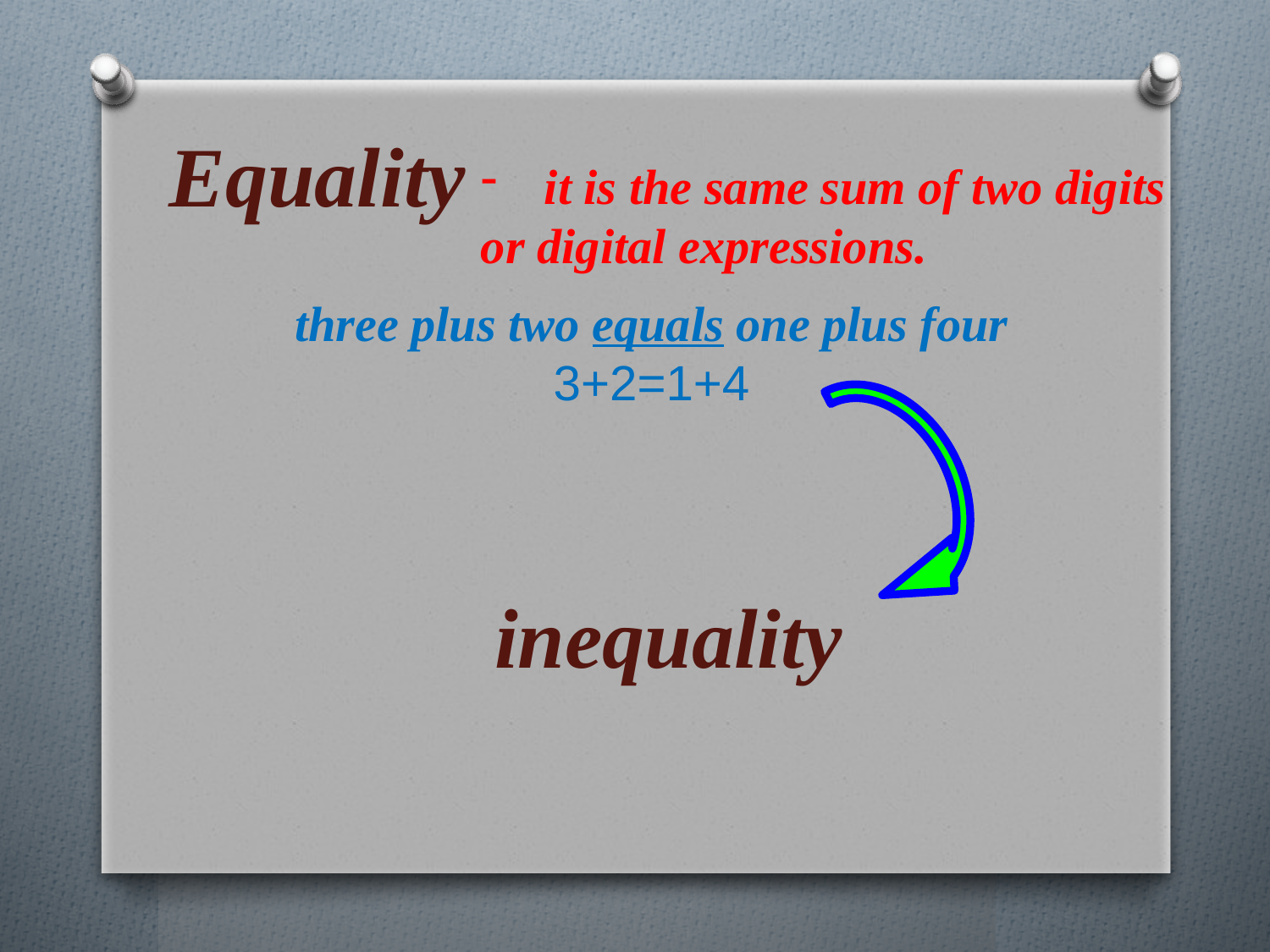

Equality
it is the same sum of two digits
or digital expressions.
three plus two equals one plus four
3+2=1+4

inequality